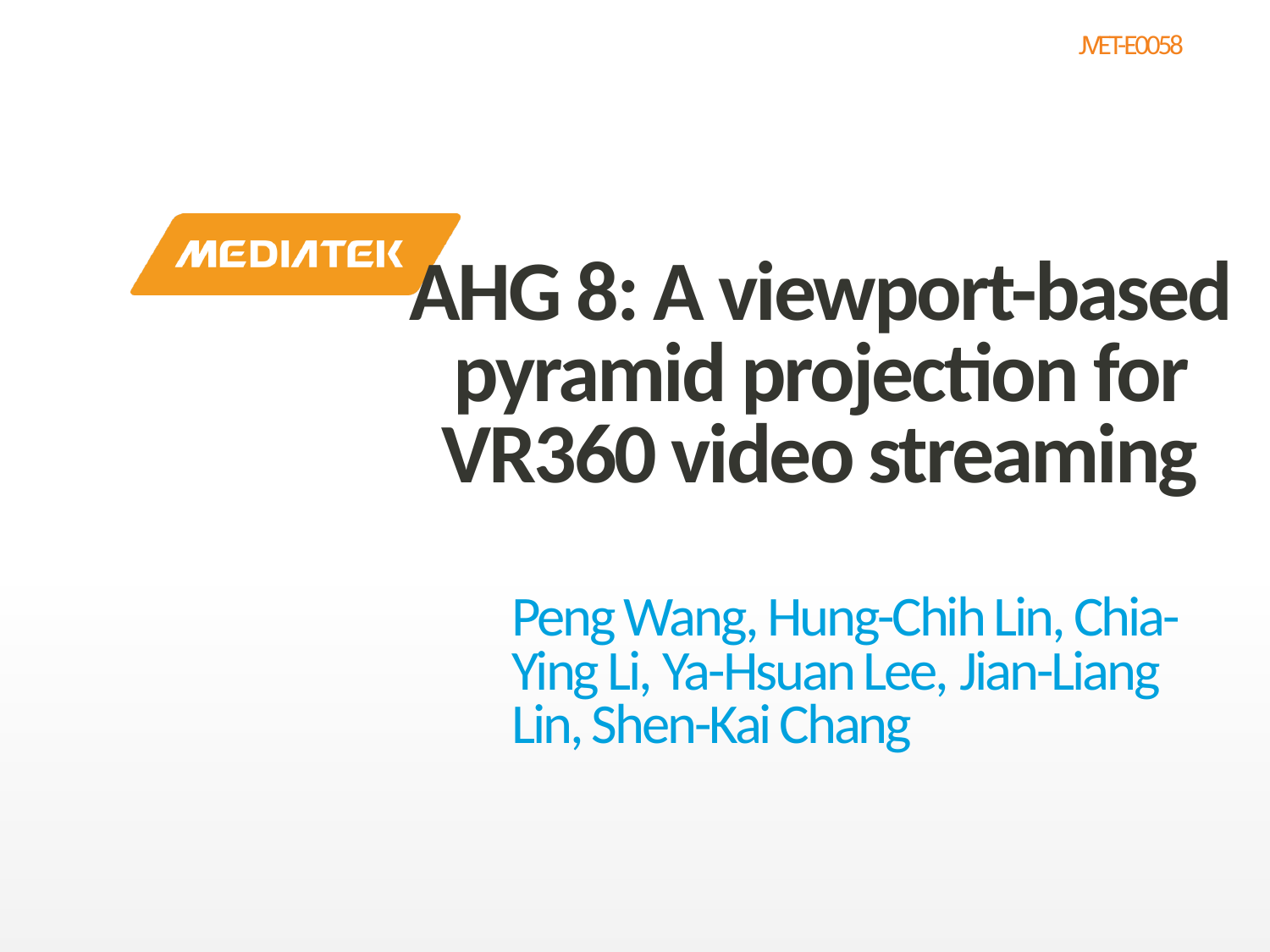

# AHG 8: A viewport-based pyramid projection for VR360 video streaming
Peng Wang, Hung-Chih Lin, Chia-Ying Li, Ya-Hsuan Lee, Jian-Liang Lin, Shen-Kai Chang